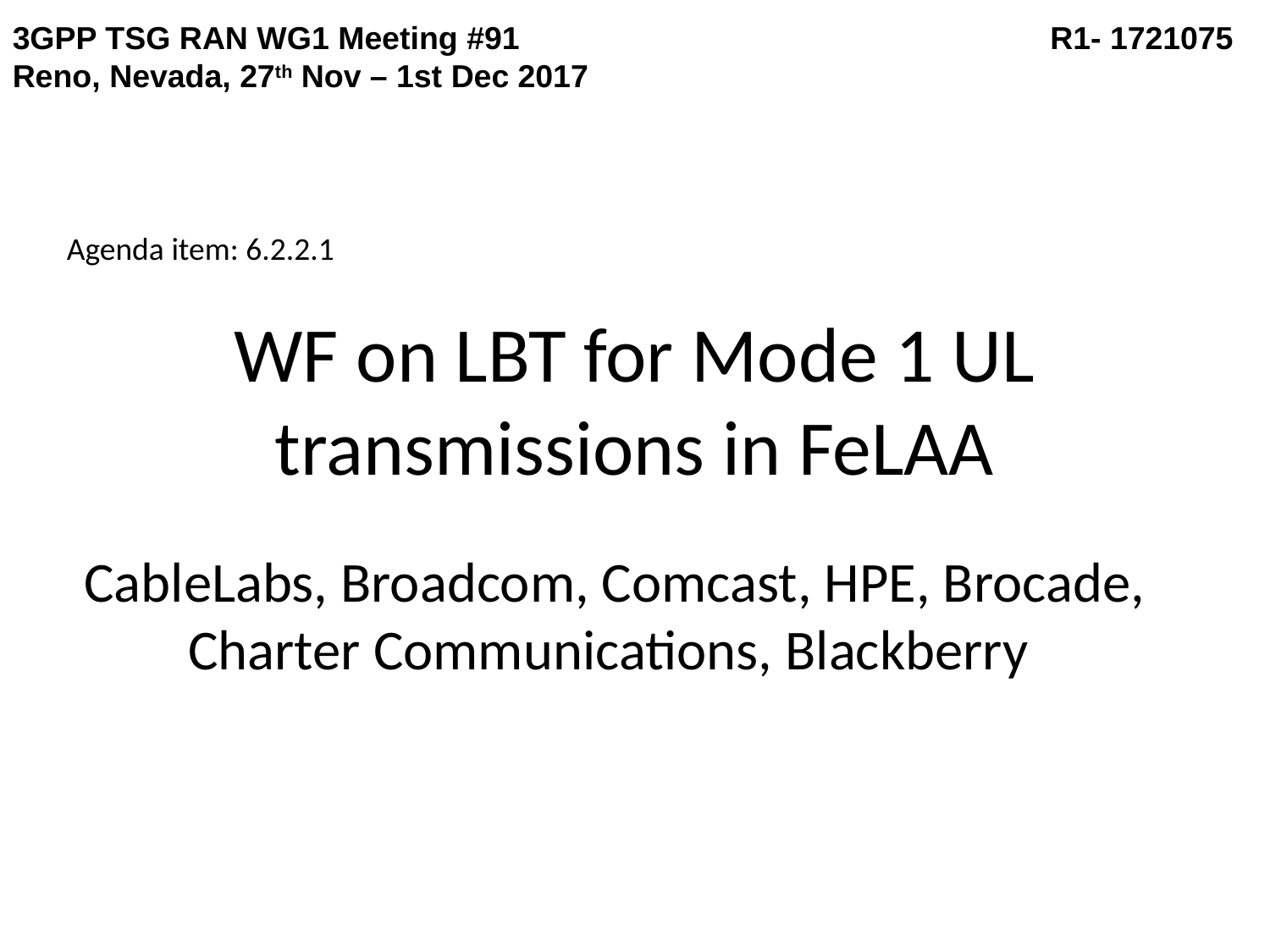

3GPP TSG RAN WG1 Meeting #91	R1- 1721075
Reno, Nevada, 27th Nov – 1st Dec 2017
Agenda item: 6.2.2.1
# WF on LBT for Mode 1 UL transmissions in FeLAA
CableLabs, Broadcom, Comcast, HPE, Brocade, Charter Communications, Blackberry